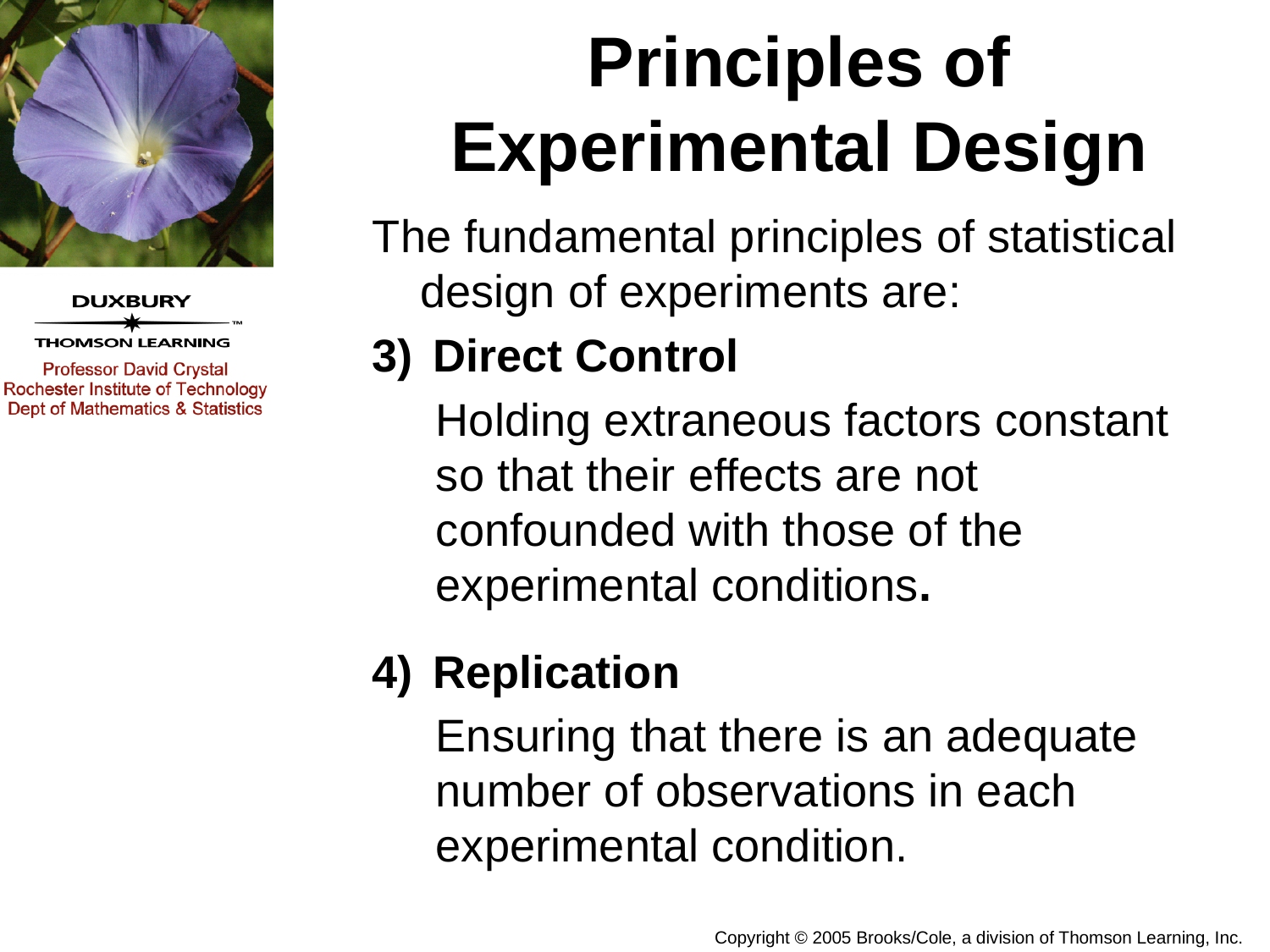

# Principles of Experimental Design
The fundamental principles of statistical design of experiments are:
 Direct Control
Holding extraneous factors constant so that their effects are not confounded with those of the experimental conditions.
 Replication
Ensuring that there is an adequate number of observations in each experimental condition.